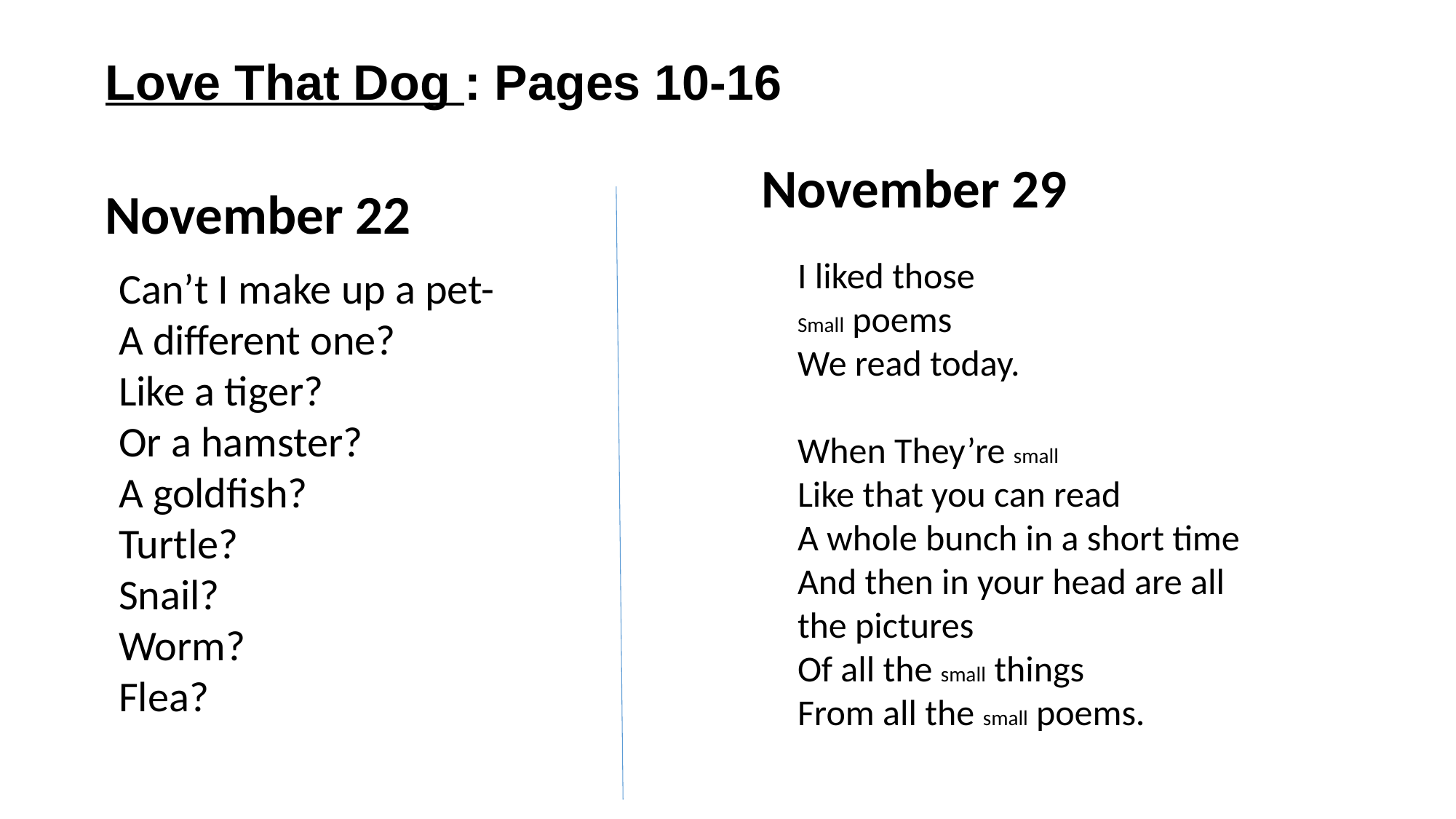

# Love That Dog : Pages 10-16
November 29
November 22
I liked those
Small poems
We read today.
When They’re small
Like that you can read
A whole bunch in a short time
And then in your head are all the pictures
Of all the small things
From all the small poems.
Can’t I make up a pet-
A different one?
Like a tiger?
Or a hamster?
A goldfish?
Turtle?
Snail?
Worm?
Flea?